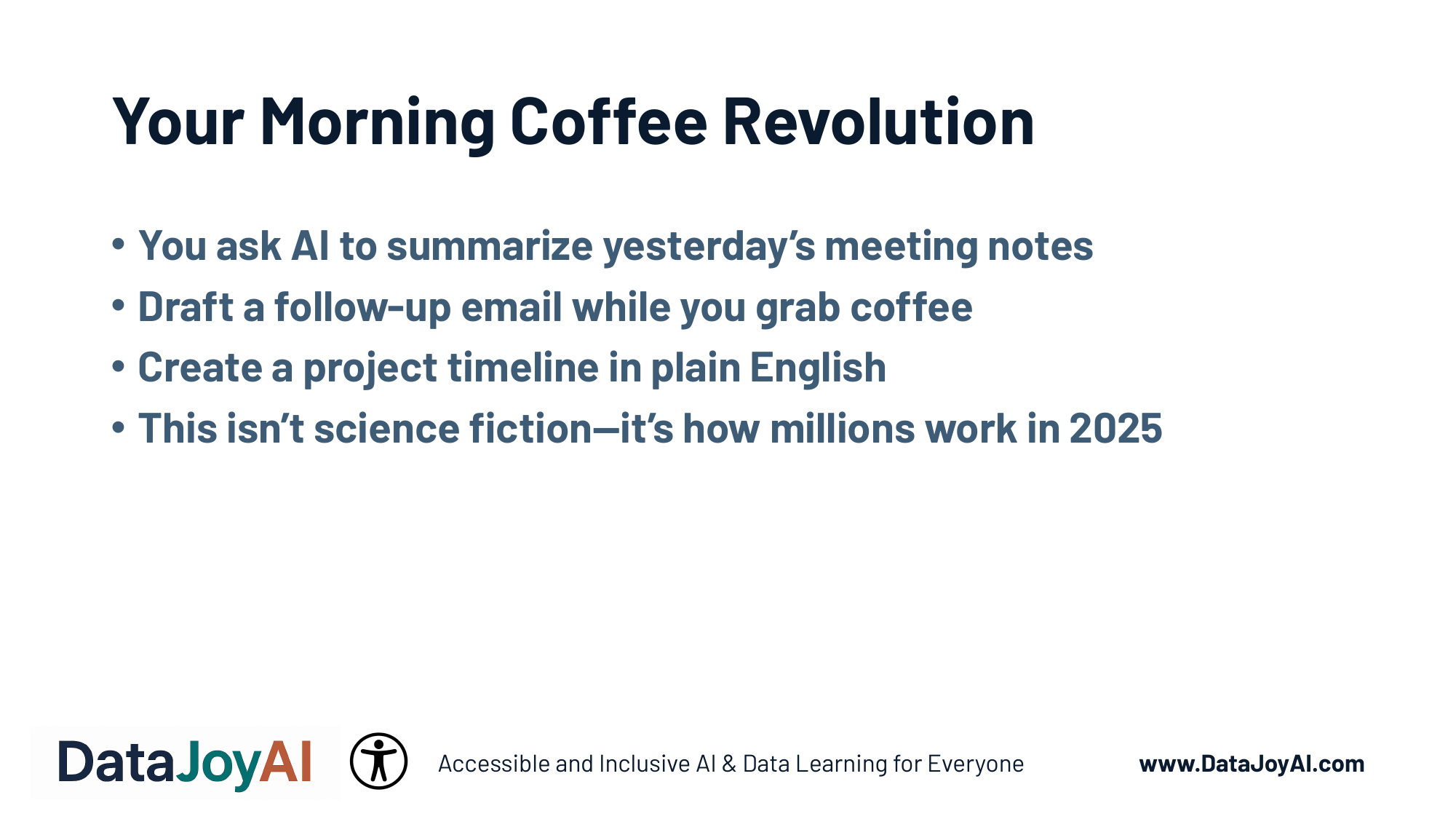

# Your Morning Coffee Revolution
You ask AI to summarize yesterday’s meeting notes
Draft a follow-up email while you grab coffee
Create a project timeline in plain English
This isn’t science fiction—it’s how millions work in 2025